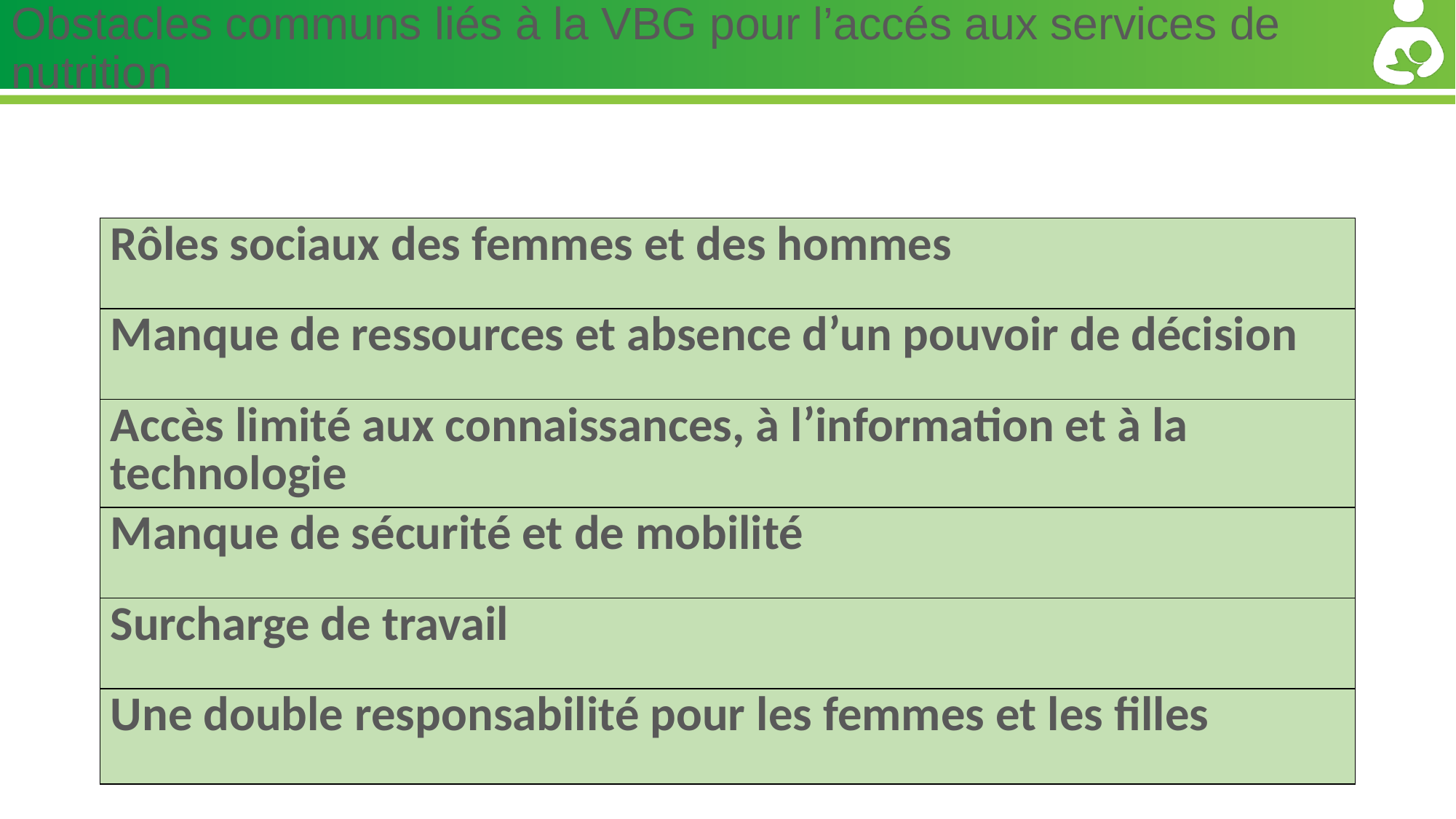

# Obstacles communs liés à la VBG pour l’accés aux services de nutrition
| Rôles sociaux des femmes et des hommes |
| --- |
| Manque de ressources et absence d’un pouvoir de décision |
| Accès limité aux connaissances, à l’information et à la technologie |
| Manque de sécurité et de mobilité |
| Surcharge de travail |
| Une double responsabilité pour les femmes et les filles |